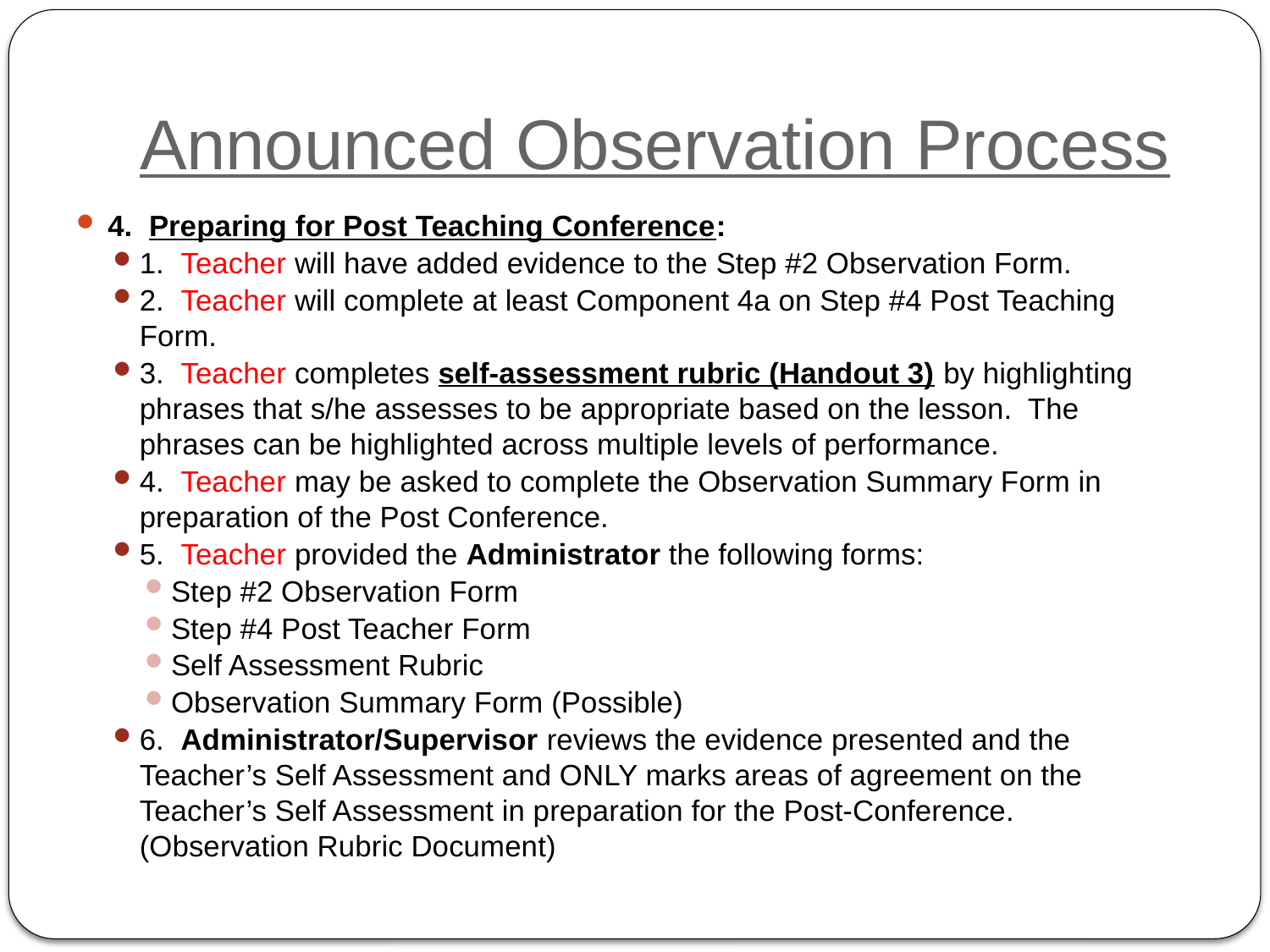

# Announced Observation Process
4.  Preparing for Post Teaching Conference:
1.  Teacher will have added evidence to the Step #2 Observation Form.
2.  Teacher will complete at least Component 4a on Step #4 Post Teaching Form.
3.  Teacher completes self-assessment rubric (Handout 3) by highlighting phrases that s/he assesses to be appropriate based on the lesson.  The phrases can be highlighted across multiple levels of performance.
4.  Teacher may be asked to complete the Observation Summary Form in preparation of the Post Conference.
5.  Teacher provided the Administrator the following forms:
Step #2 Observation Form
Step #4 Post Teacher Form
Self Assessment Rubric
Observation Summary Form (Possible)
6.  Administrator/Supervisor reviews the evidence presented and the Teacher’s Self Assessment and ONLY marks areas of agreement on the Teacher’s Self Assessment in preparation for the Post-Conference.  (Observation Rubric Document)